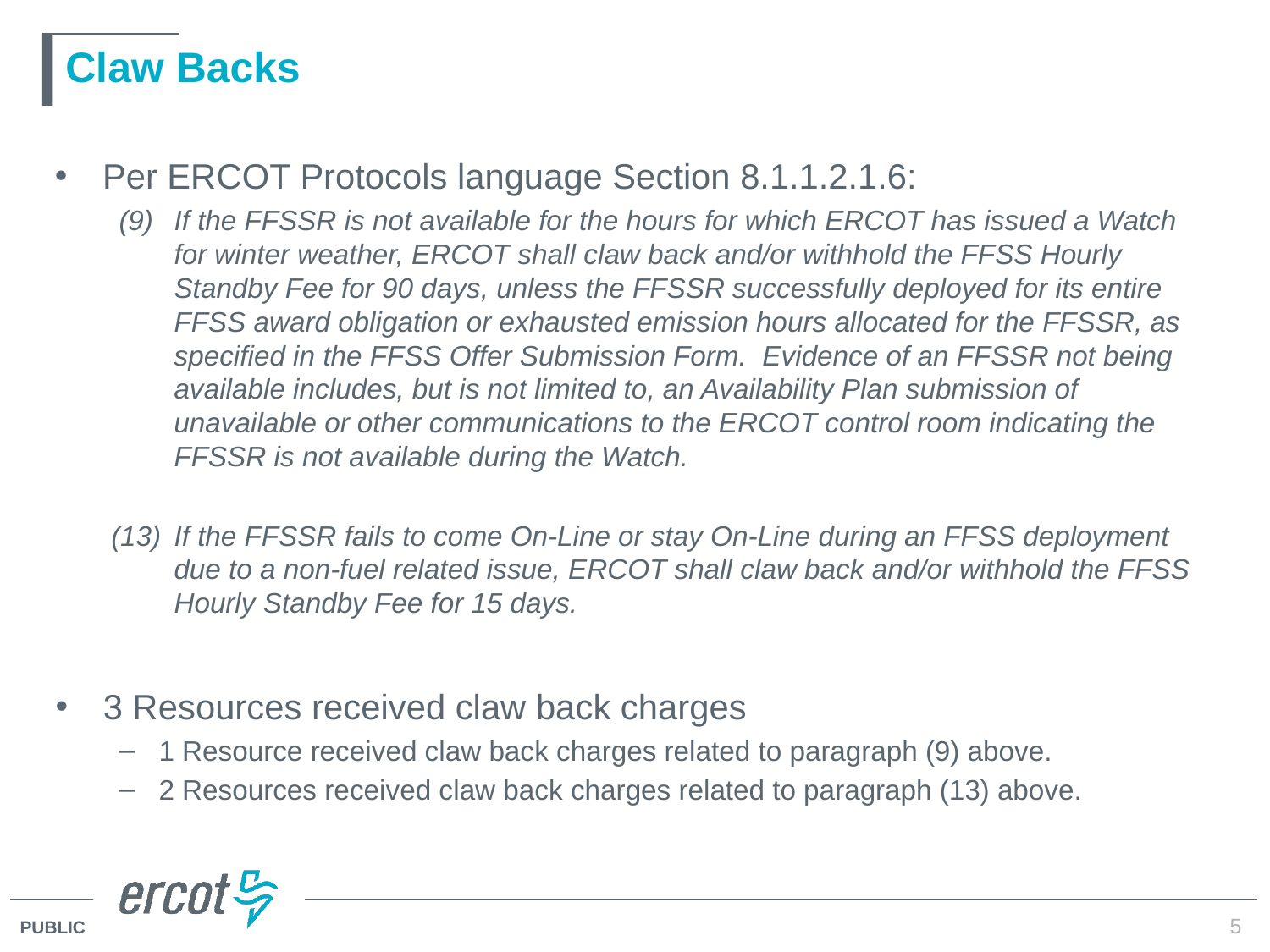

# Claw Backs
Per ERCOT Protocols language Section 8.1.1.2.1.6:
(9)	If the FFSSR is not available for the hours for which ERCOT has issued a Watch for winter weather, ERCOT shall claw back and/or withhold the FFSS Hourly Standby Fee for 90 days, unless the FFSSR successfully deployed for its entire FFSS award obligation or exhausted emission hours allocated for the FFSSR, as specified in the FFSS Offer Submission Form.  Evidence of an FFSSR not being available includes, but is not limited to, an Availability Plan submission of unavailable or other communications to the ERCOT control room indicating the FFSSR is not available during the Watch.

(13)	If the FFSSR fails to come On-Line or stay On-Line during an FFSS deployment due to a non-fuel related issue, ERCOT shall claw back and/or withhold the FFSS Hourly Standby Fee for 15 days.

3 Resources received claw back charges
1 Resource received claw back charges related to paragraph (9) above.
2 Resources received claw back charges related to paragraph (13) above.

5